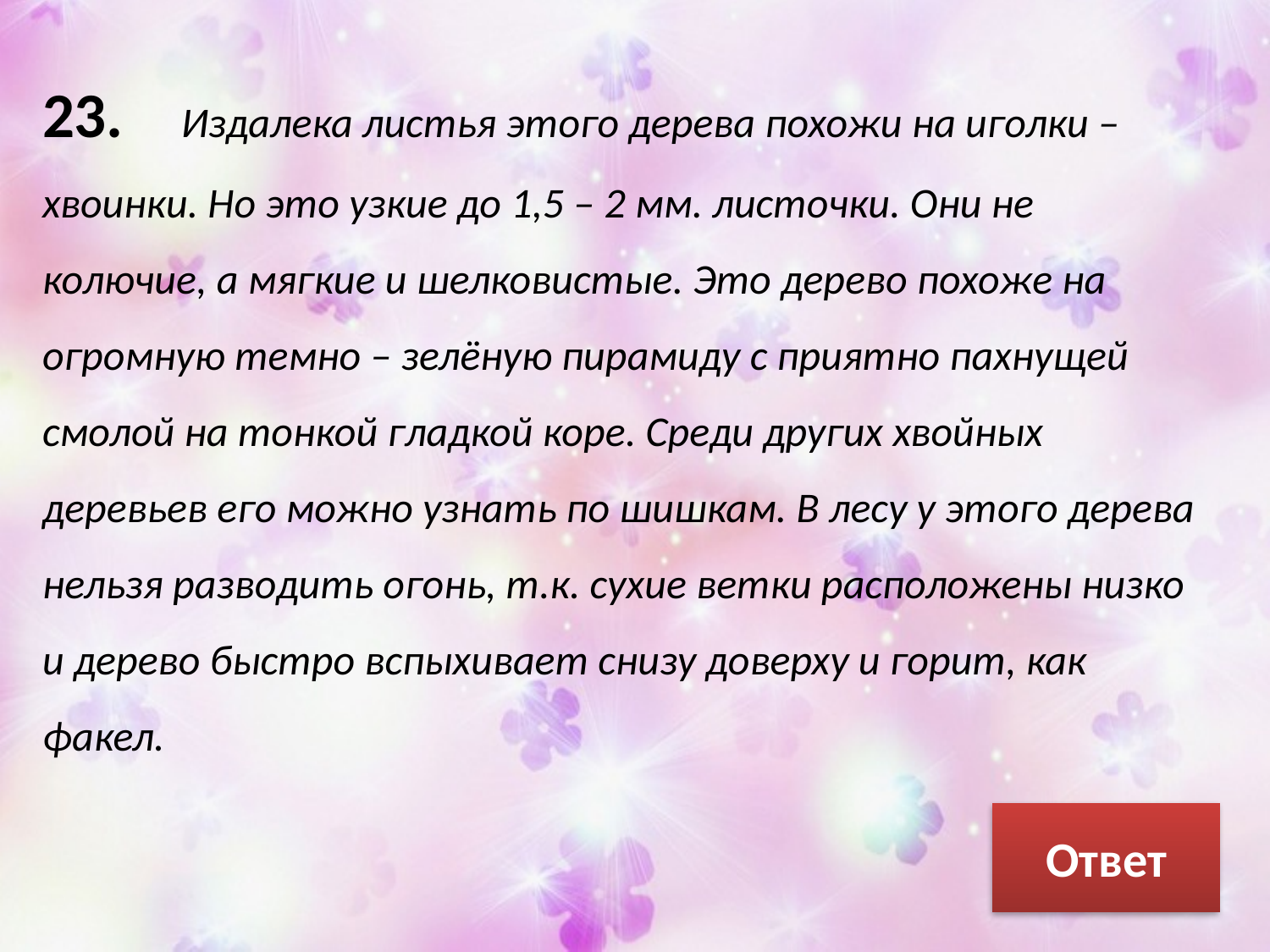

23.    Издалека листья этого дерева похожи на иголки – хвоинки. Но это узкие до 1,5 – 2 мм. листочки. Они не колючие, а мягкие и шелковистые. Это дерево похоже на огромную темно – зелёную пирамиду с приятно пахнущей смолой на тонкой гладкой коре. Среди других хвойных деревьев его можно узнать по шишкам. В лесу у этого дерева нельзя разводить огонь, т.к. сухие ветки расположены низко и дерево быстро вспыхивает снизу доверху и горит, как факел.
Ответ